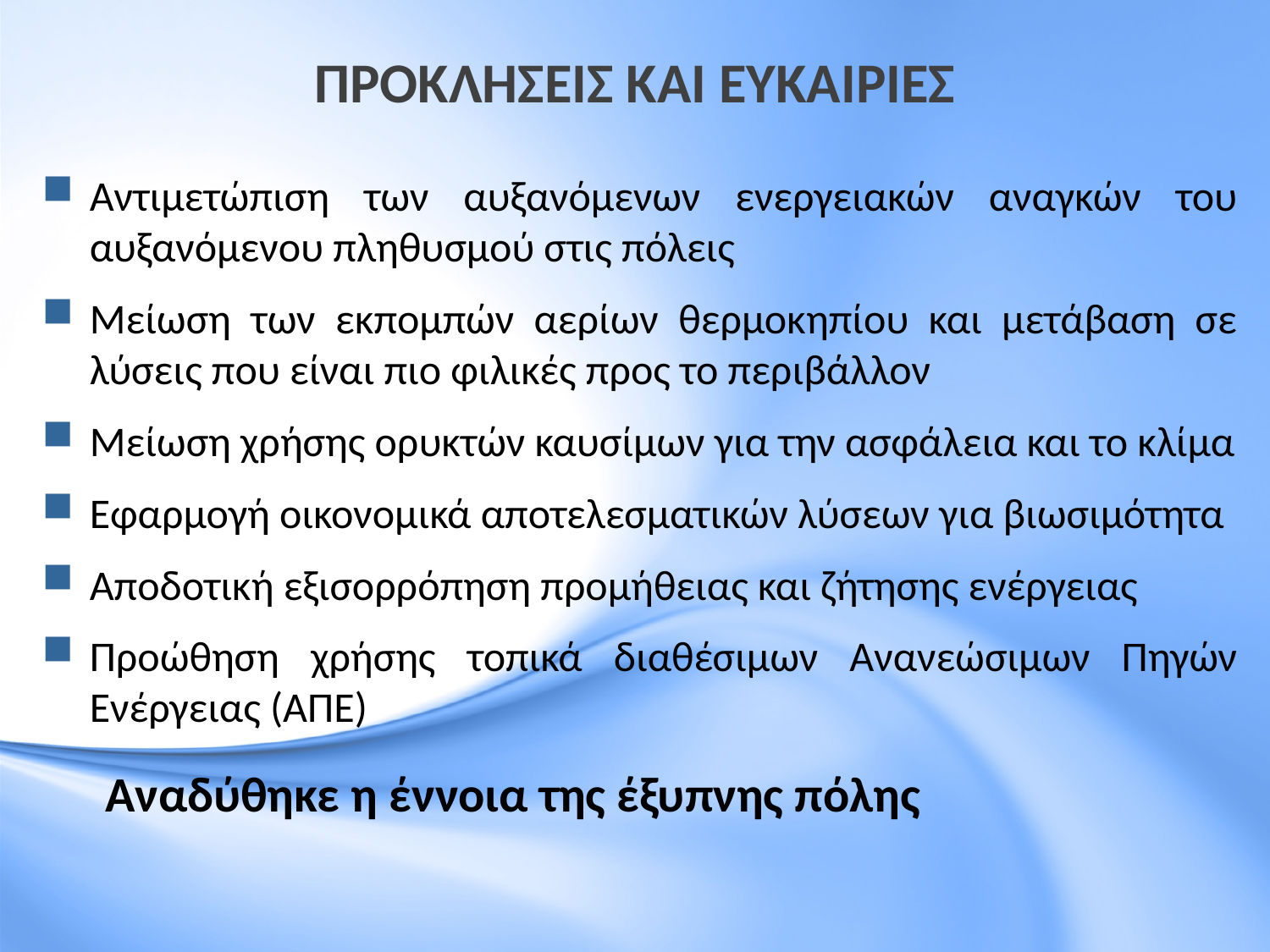

# ΠΡΟΚΛΗΣΕΙΣ ΚΑΙ ΕΥΚΑΙΡΙΕΣ
Αντιμετώπιση των αυξανόμενων ενεργειακών αναγκών του αυξανόμενου πληθυσμού στις πόλεις
Μείωση των εκπομπών αερίων θερμοκηπίου και μετάβαση σε λύσεις που είναι πιο φιλικές προς το περιβάλλον
Μείωση χρήσης ορυκτών καυσίμων για την ασφάλεια και το κλίμα
Εφαρμογή οικονομικά αποτελεσματικών λύσεων για βιωσιμότητα
Αποδοτική εξισορρόπηση προμήθειας και ζήτησης ενέργειας
Προώθηση χρήσης τοπικά διαθέσιμων Ανανεώσιμων Πηγών Ενέργειας (ΑΠΕ)
Αναδύθηκε η έννοια της έξυπνης πόλης